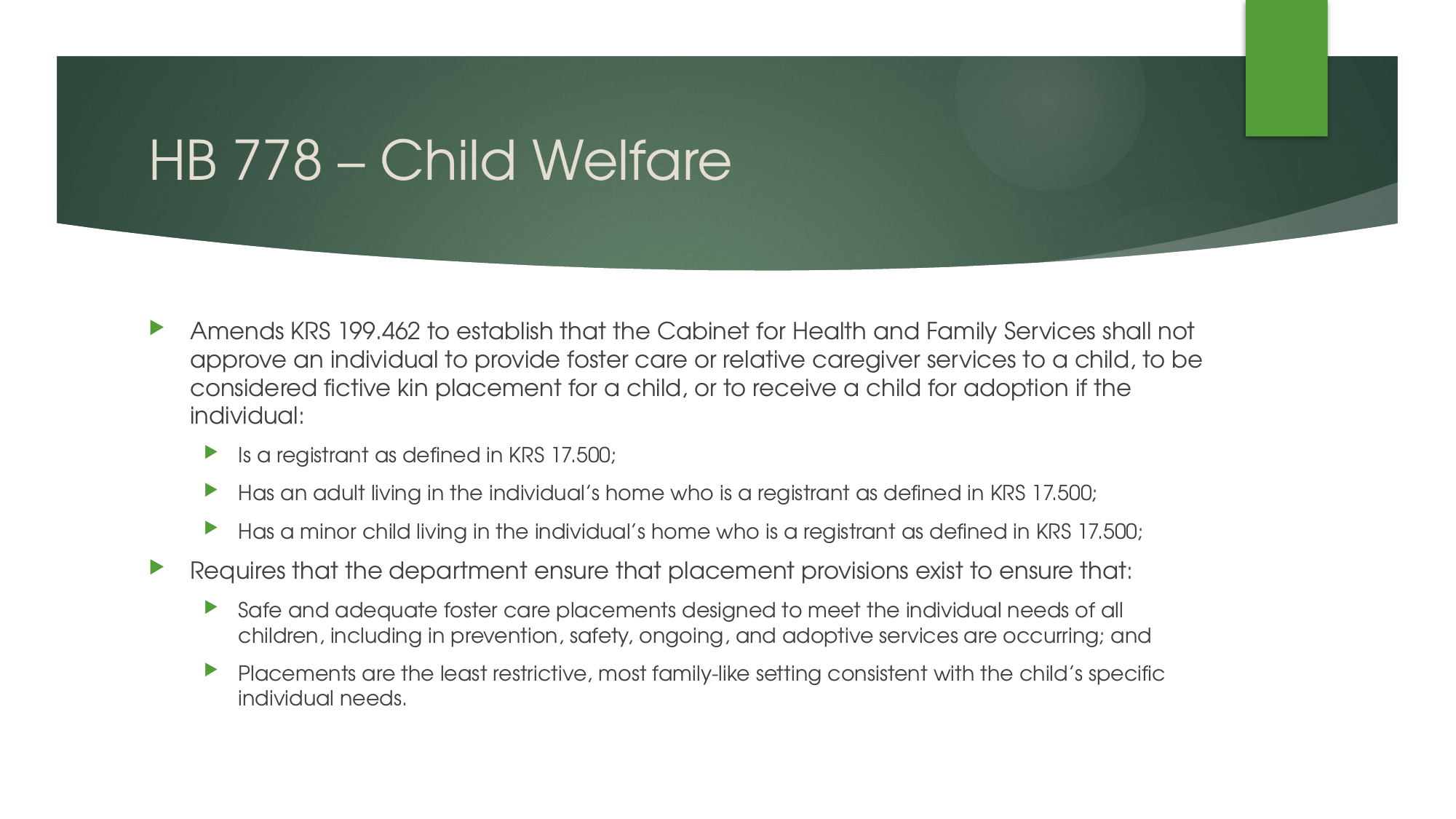

# HB 778 – Child Welfare
Amends KRS 199.462 to establish that the Cabinet for Health and Family Services shall not approve an individual to provide foster care or relative caregiver services to a child, to be considered fictive kin placement for a child, or to receive a child for adoption if the individual:
Is a registrant as defined in KRS 17.500;
Has an adult living in the individual’s home who is a registrant as defined in KRS 17.500;
Has a minor child living in the individual’s home who is a registrant as defined in KRS 17.500;
Requires that the department ensure that placement provisions exist to ensure that:
Safe and adequate foster care placements designed to meet the individual needs of all children, including in prevention, safety, ongoing, and adoptive services are occurring; and
Placements are the least restrictive, most family-like setting consistent with the child’s specific individual needs.